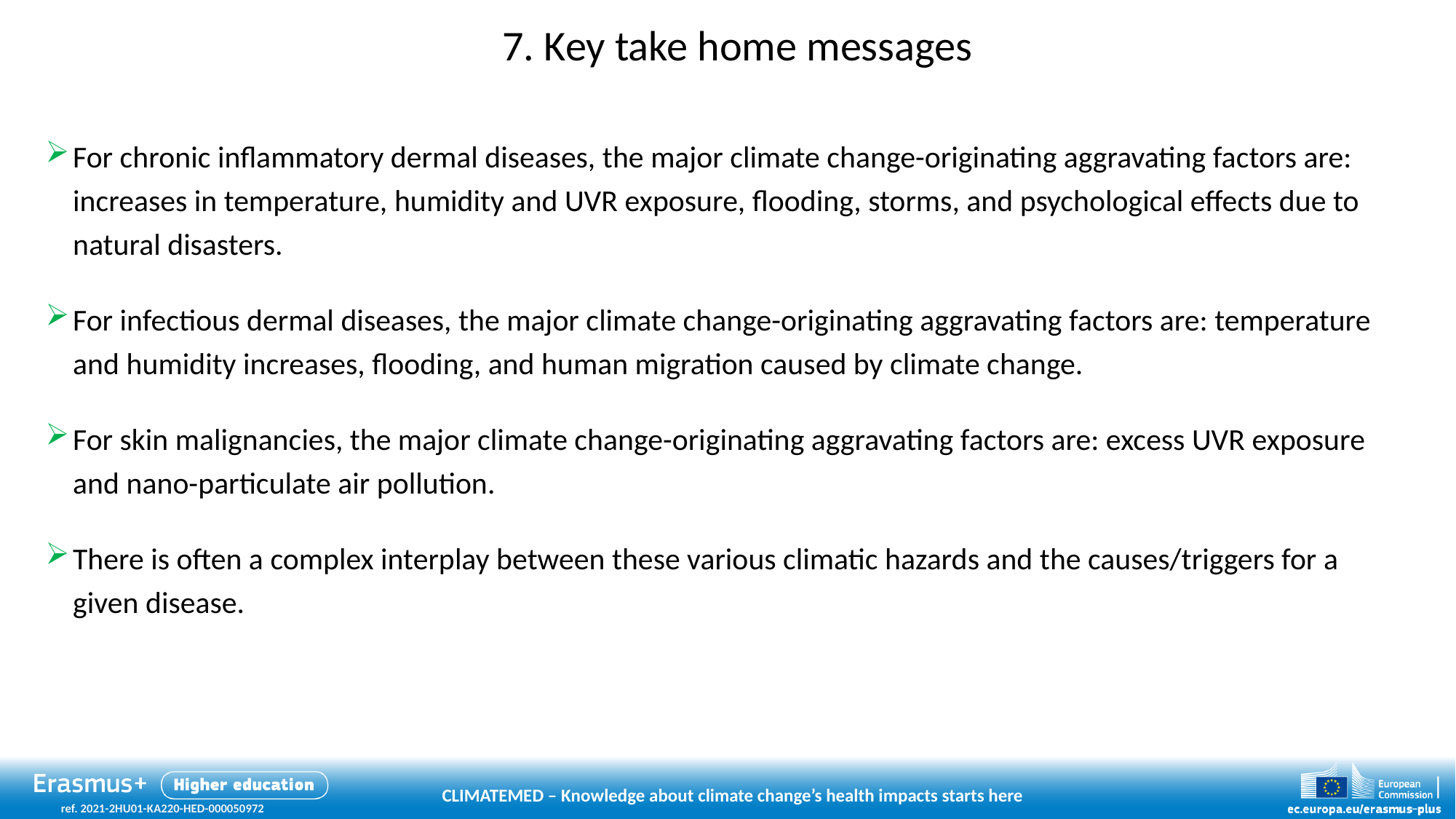

# 7. Key take home messages
For chronic inflammatory dermal diseases, the major climate change-originating aggravating factors are: increases in temperature, humidity and UVR exposure, flooding, storms, and psychological effects due to natural disasters.
For infectious dermal diseases, the major climate change-originating aggravating factors are: temperature and humidity increases, flooding, and human migration caused by climate change.
For skin malignancies, the major climate change-originating aggravating factors are: excess UVR exposure and nano-particulate air pollution.
There is often a complex interplay between these various climatic hazards and the causes/triggers for a given disease.